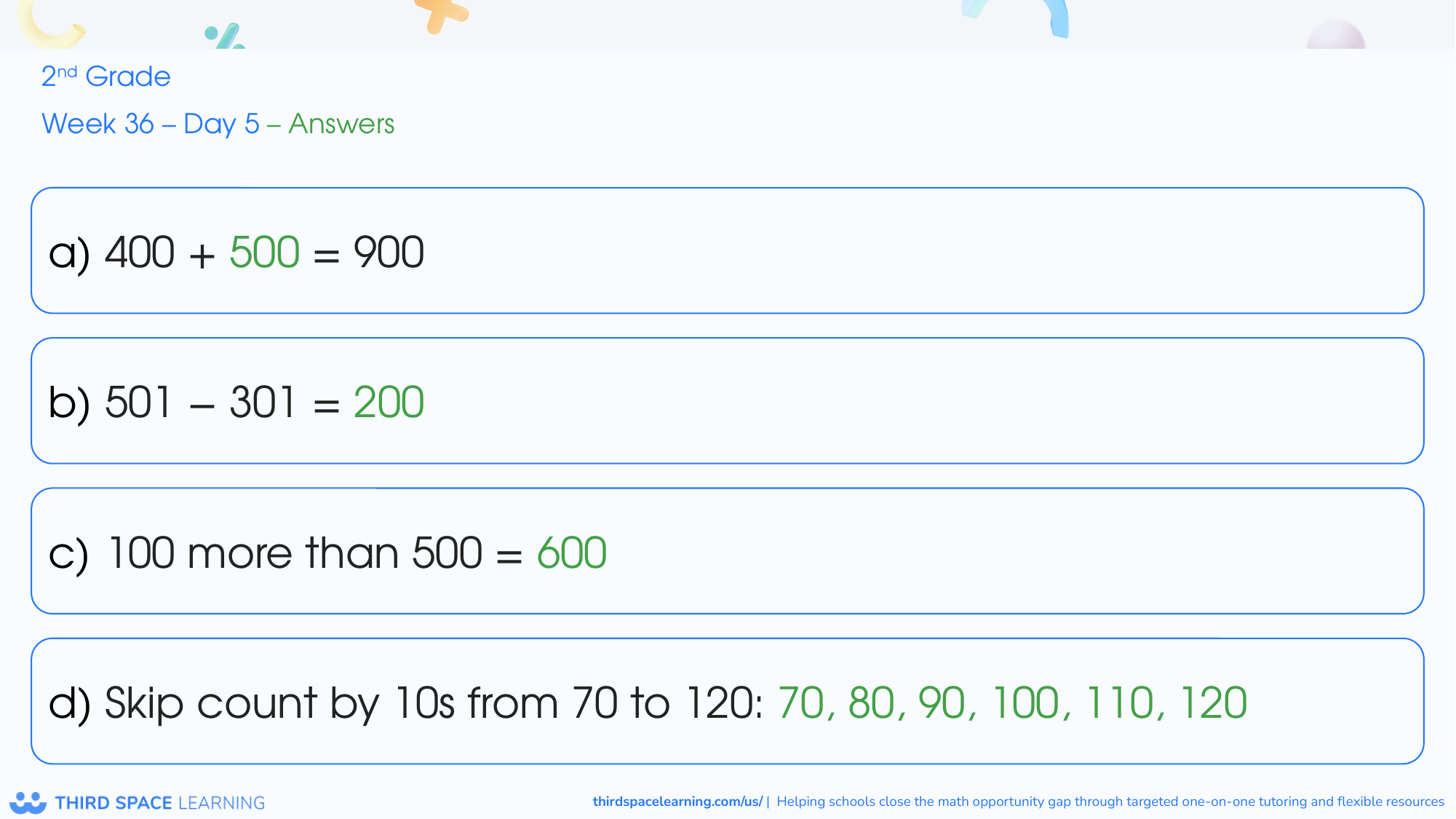

2nd Grade
Week 36 – Day 5 – Answers
400 + 500 = 900
501 − 301 = 200
100 more than 500 = 600
Skip count by 10s from 70 to 120: 70, 80, 90, 100, 110, 120